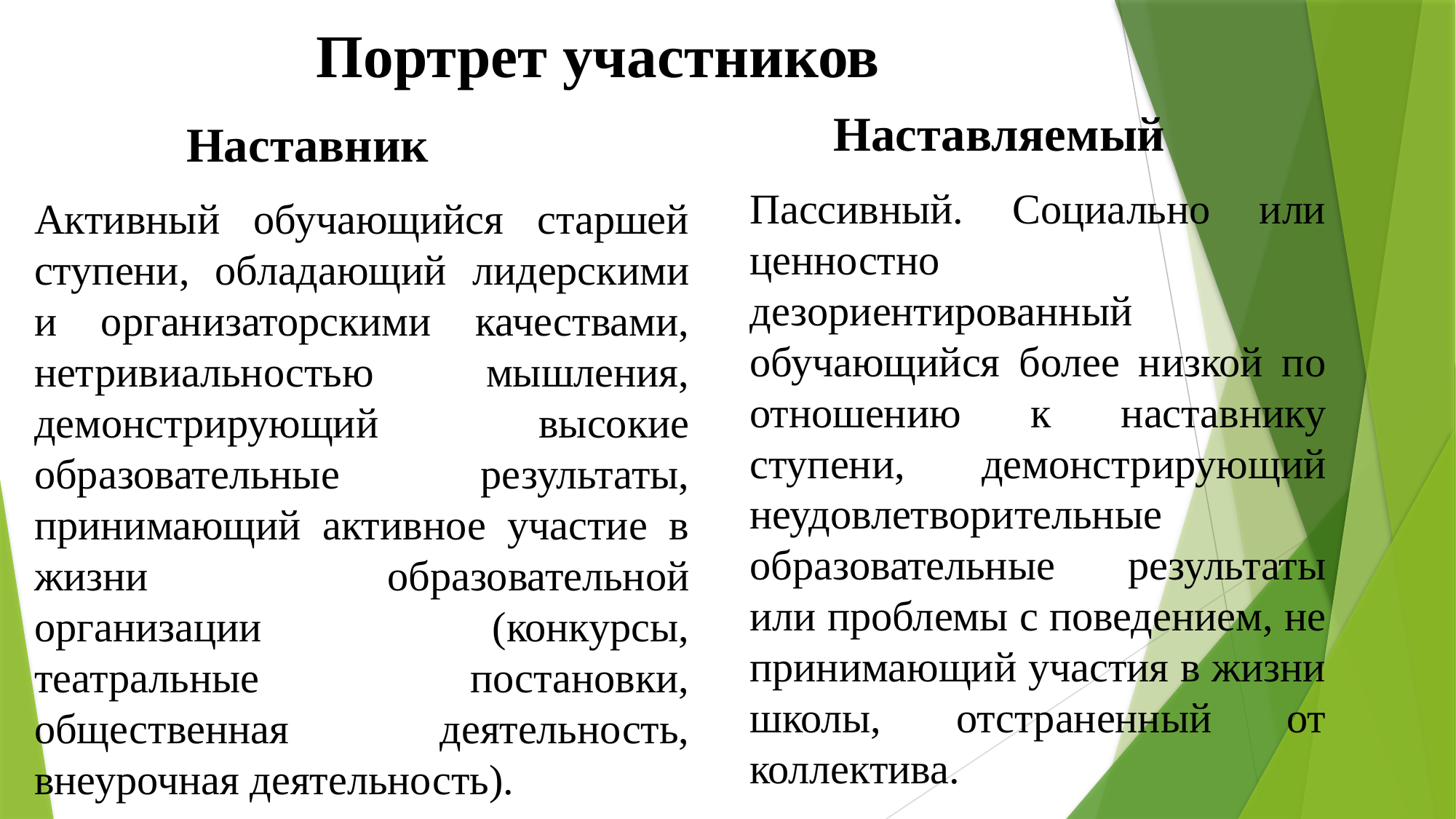

# Портрет участников

Наставляемый

Наставник
Пассивный. Социально или ценностно дезориентированный обучающийся более низкой по отношению к наставнику ступени, демонстрирующий неудовлетворительные образовательные результаты или проблемы с поведением, не принимающий участия в жизни школы, отстраненный от коллектива.
Активный обучающийся старшей ступени, обладающий лидерскими и организаторскими качествами, нетривиальностью мышления, демонстрирующий высокие образовательные результаты, принимающий активное участие в жизни образовательной организации (конкурсы, театральные постановки, общественная деятельность, внеурочная деятельность).